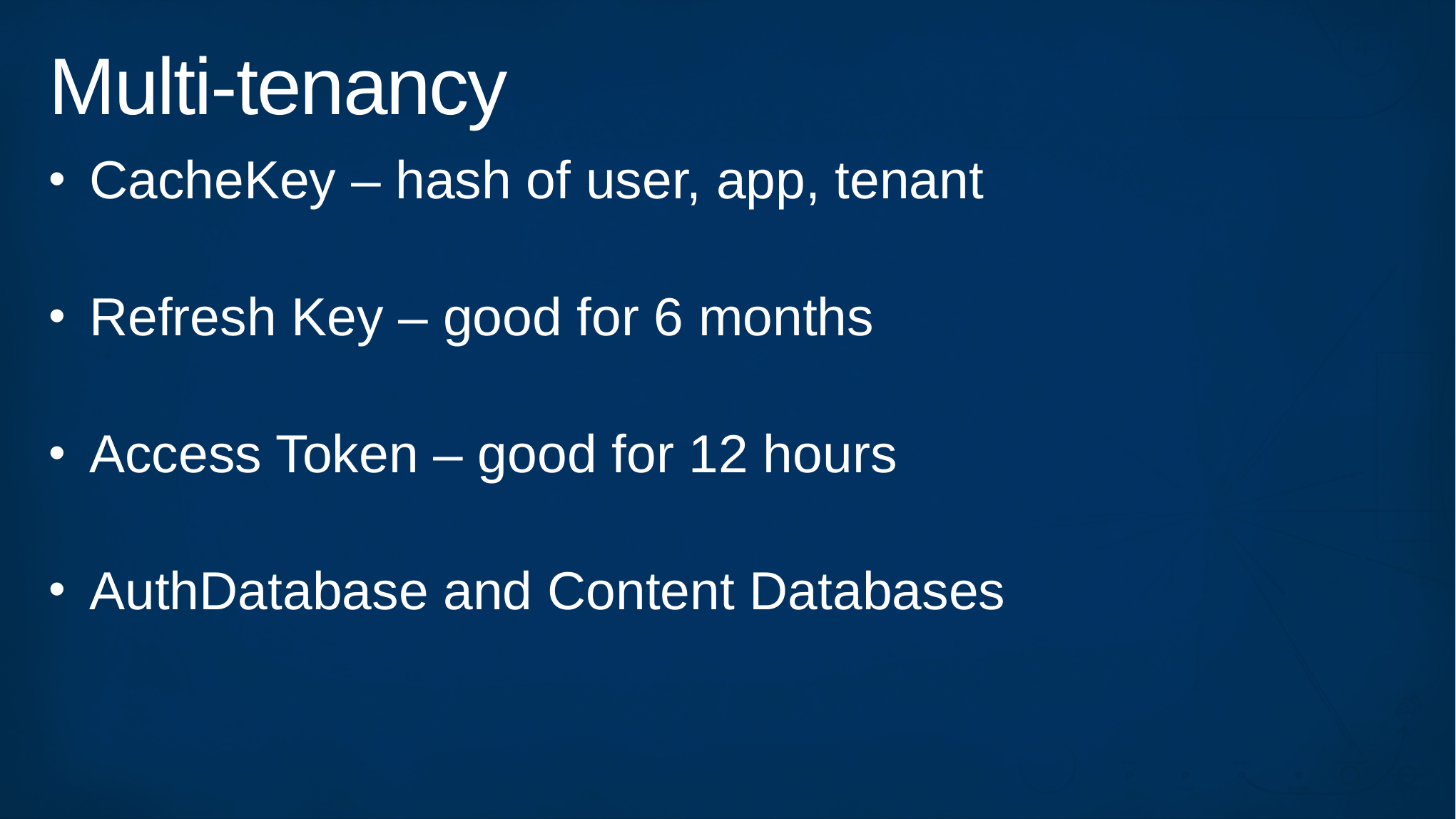

# Multi-tenancy
CacheKey – hash of user, app, tenant

Refresh Key – good for 6 months

Access Token – good for 12 hours

AuthDatabase and Content Databases